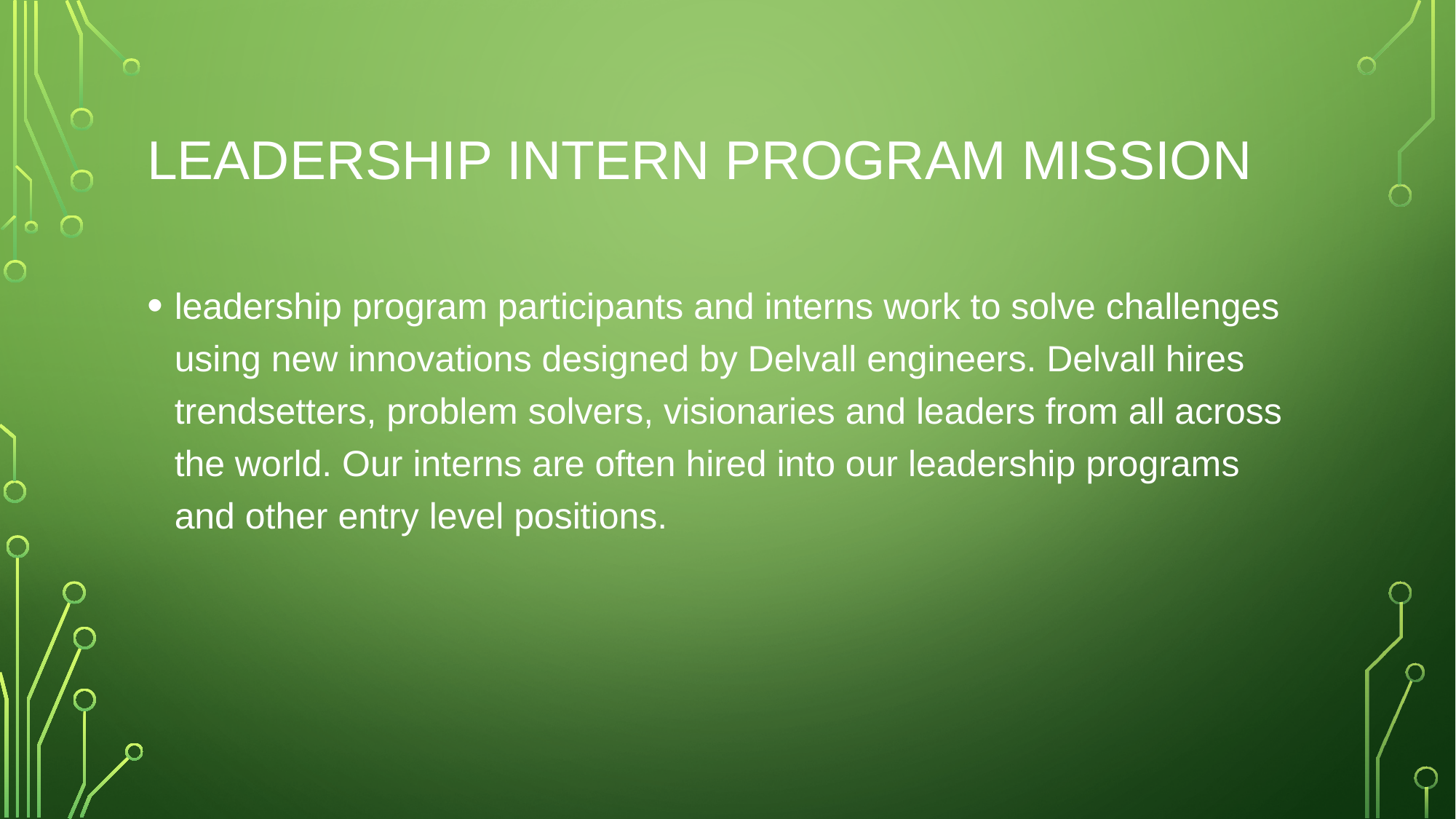

# Leadership Intern Program Mission
leadership program participants and interns work to solve challenges using new innovations designed by Delvall engineers. Delvall hires trendsetters, problem solvers, visionaries and leaders from all across the world. Our interns are often hired into our leadership programs and other entry level positions.